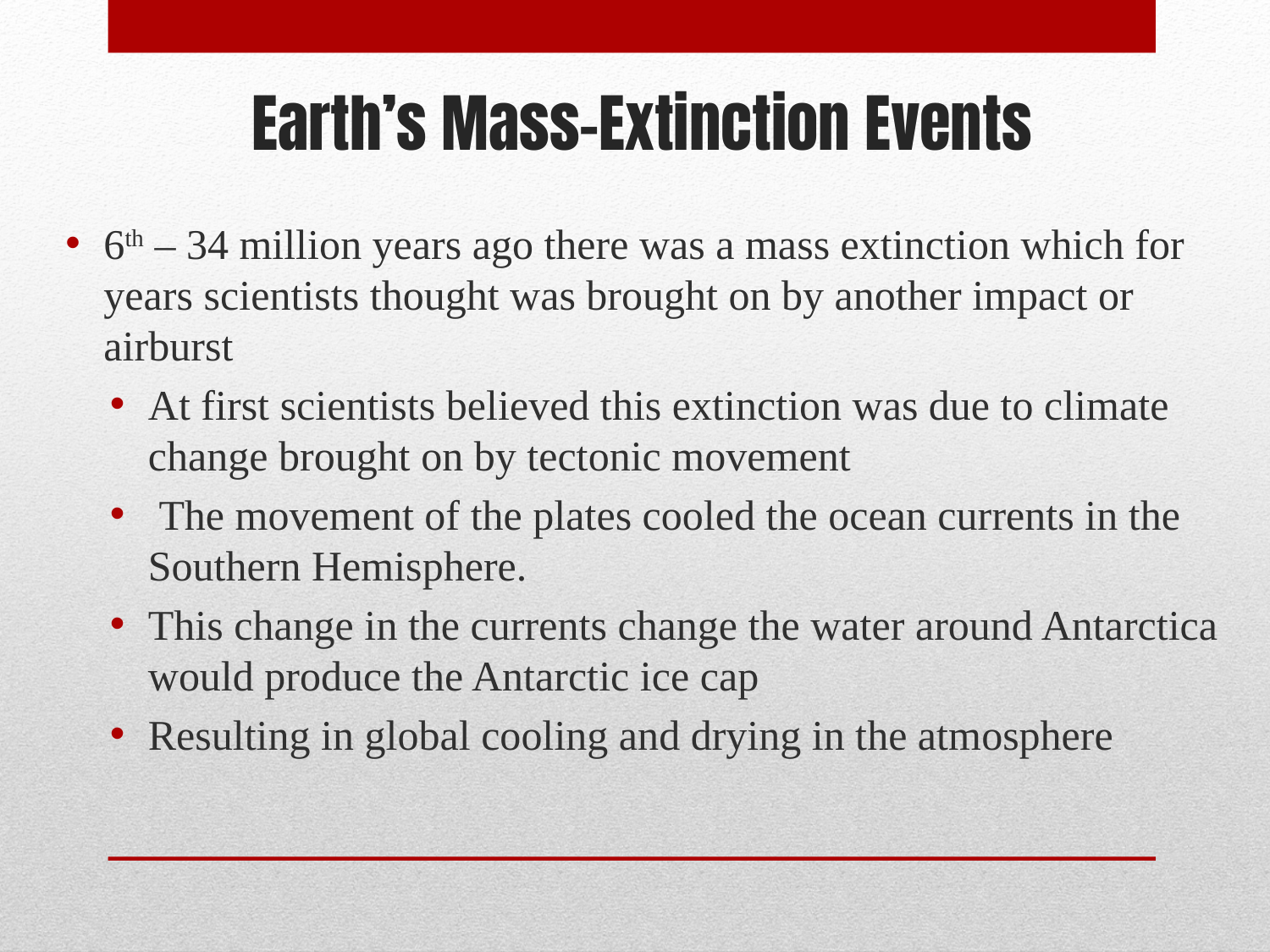

Earth’s Mass-Extinction Events
6th – 34 million years ago there was a mass extinction which for years scientists thought was brought on by another impact or airburst
At first scientists believed this extinction was due to climate change brought on by tectonic movement
 The movement of the plates cooled the ocean currents in the Southern Hemisphere.
This change in the currents change the water around Antarctica would produce the Antarctic ice cap
Resulting in global cooling and drying in the atmosphere